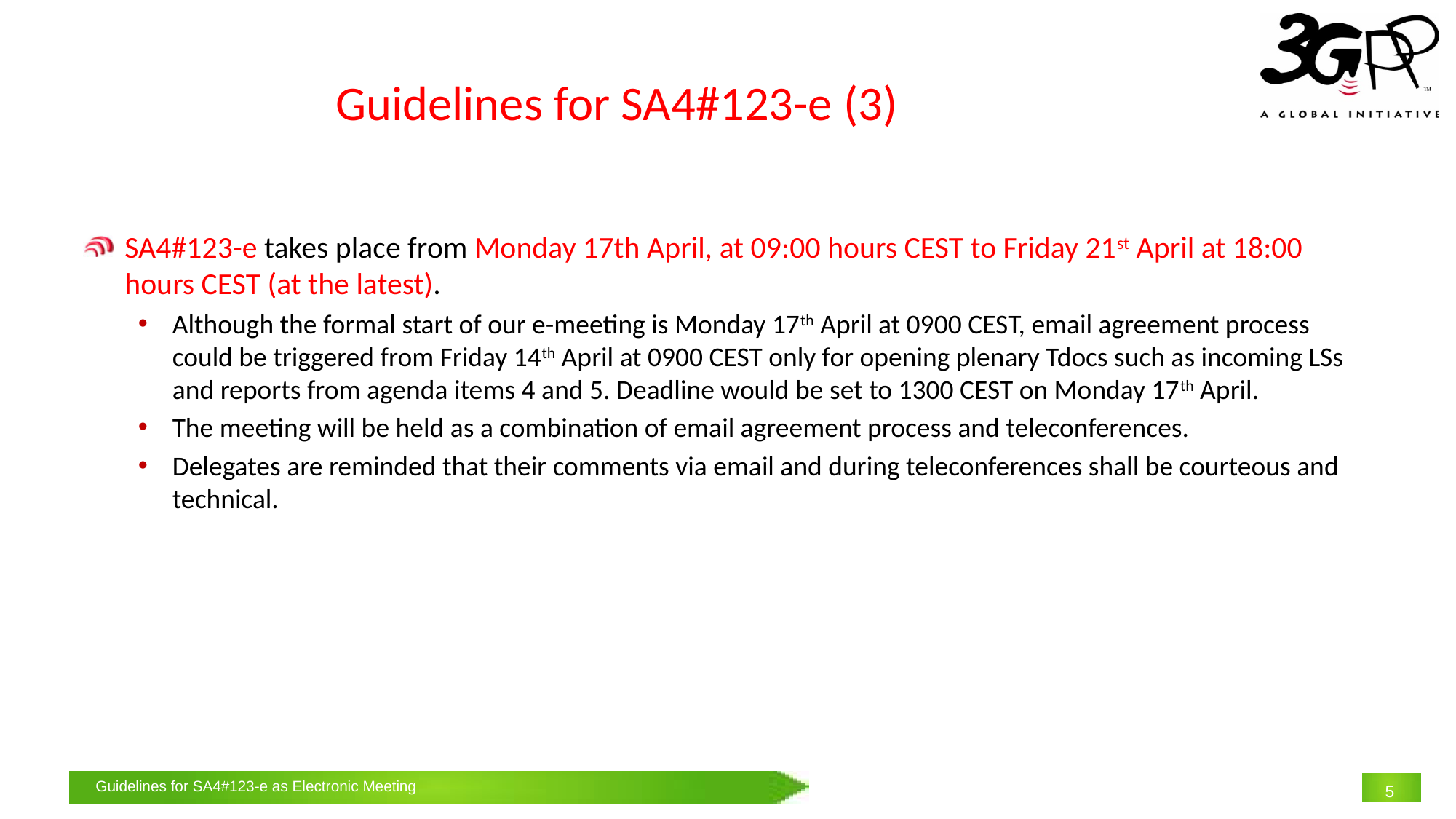

# Guidelines for SA4#123-e (3)

SA4#123-e takes place from Monday 17th April, at 09:00 hours CEST to Friday 21st April at 18:00 hours CEST (at the latest).
Although the formal start of our e-meeting is Monday 17th April at 0900 CEST, email agreement process could be triggered from Friday 14th April at 0900 CEST only for opening plenary Tdocs such as incoming LSs and reports from agenda items 4 and 5. Deadline would be set to 1300 CEST on Monday 17th April.
The meeting will be held as a combination of email agreement process and teleconferences.
Delegates are reminded that their comments via email and during teleconferences shall be courteous and technical.

5